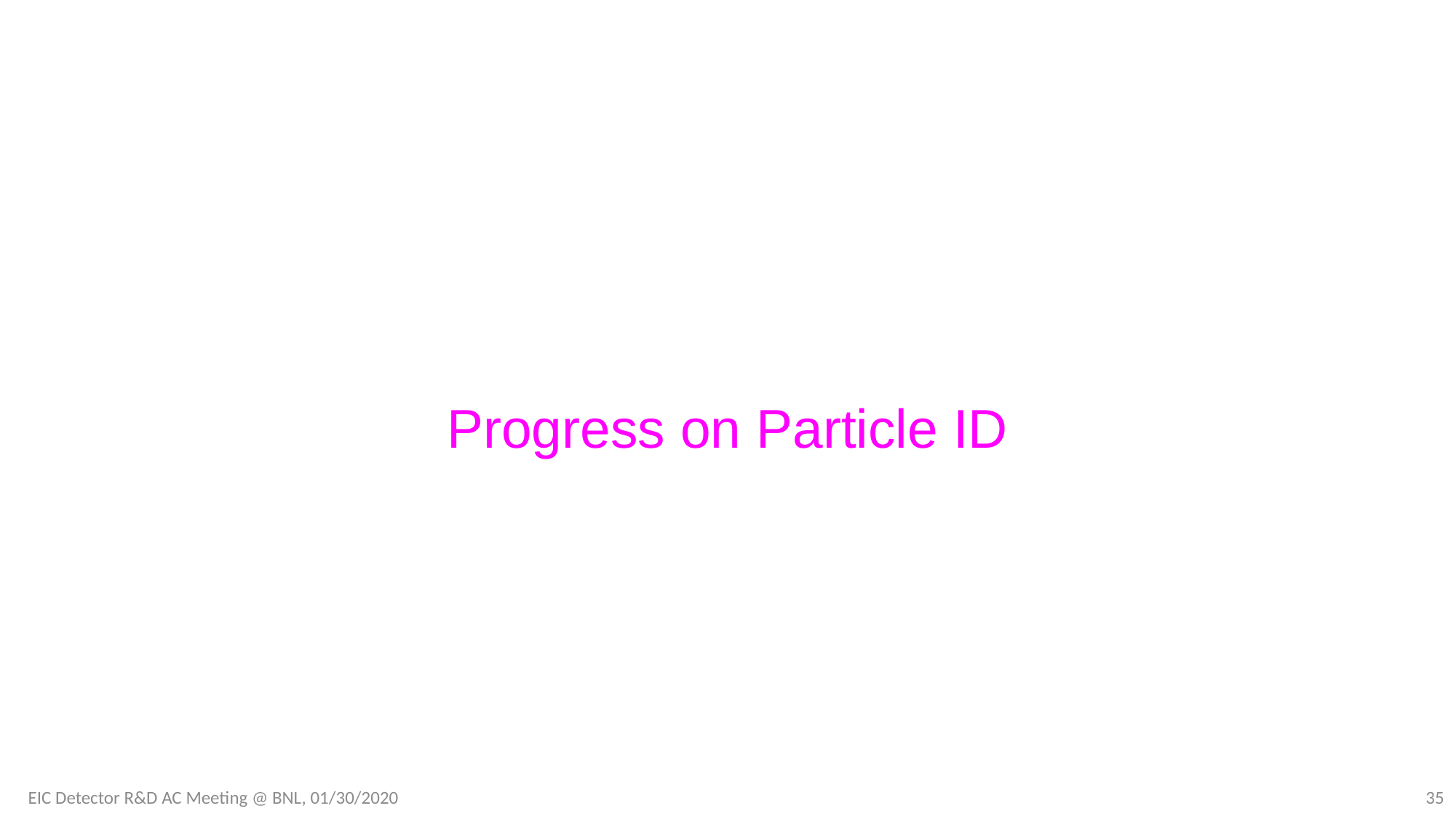

Progress on Particle ID
EIC Detector R&D AC Meeting @ BNL, 01/30/2020
35